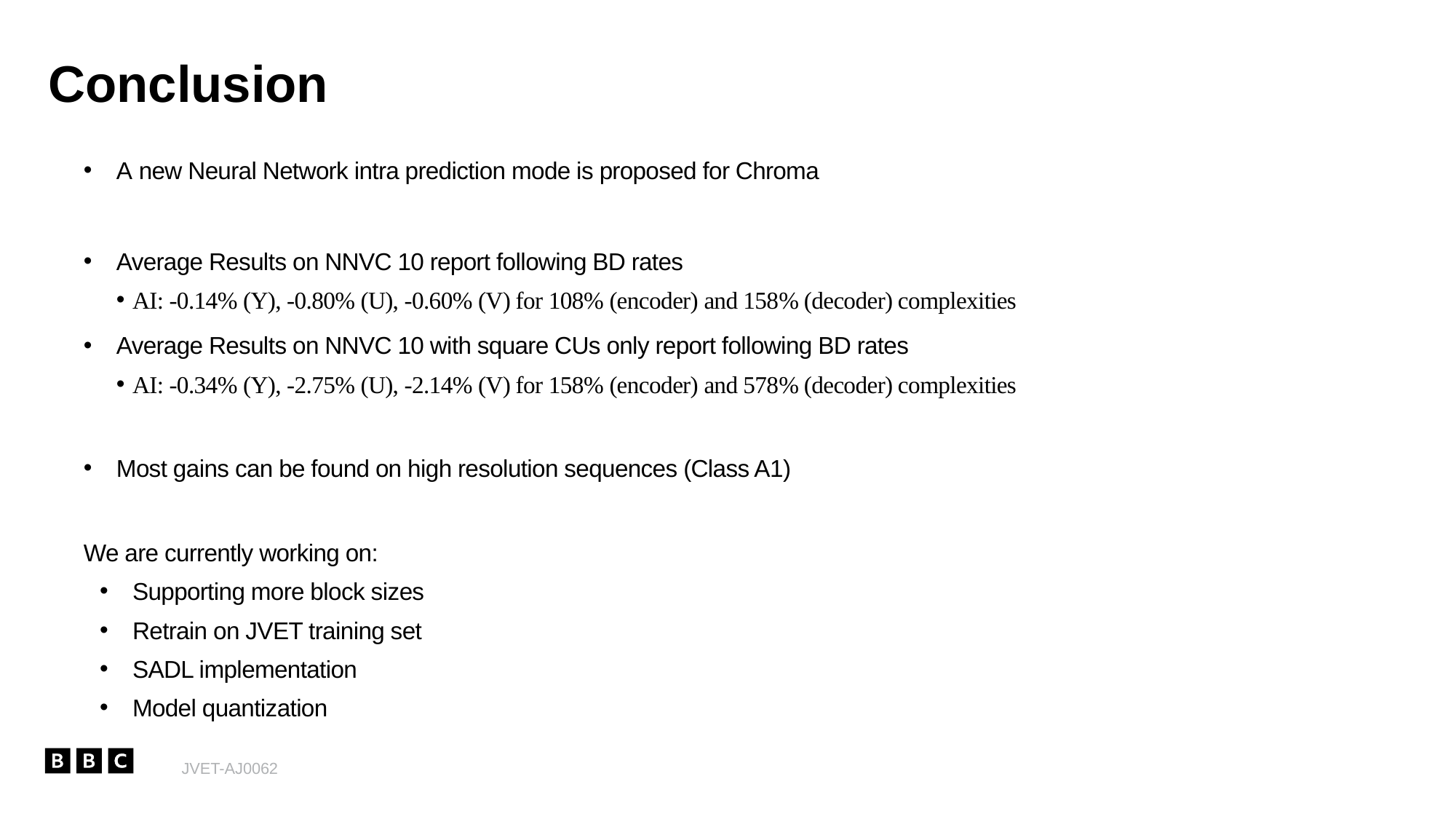

Conclusion
A new Neural Network intra prediction mode is proposed for Chroma

Average Results on NNVC 10 report following BD rates
AI: -0.14% (Y), -0.80% (U), -0.60% (V) for 108% (encoder) and 158% (decoder) complexities
Average Results on NNVC 10 with square CUs only report following BD rates
AI: -0.34% (Y), -2.75% (U), -2.14% (V) for 158% (encoder) and 578% (decoder) complexities

Most gains can be found on high resolution sequences (Class A1)

We are currently working on:
Supporting more block sizes
Retrain on JVET training set
SADL implementation
Model quantization
JVET-AJ0062